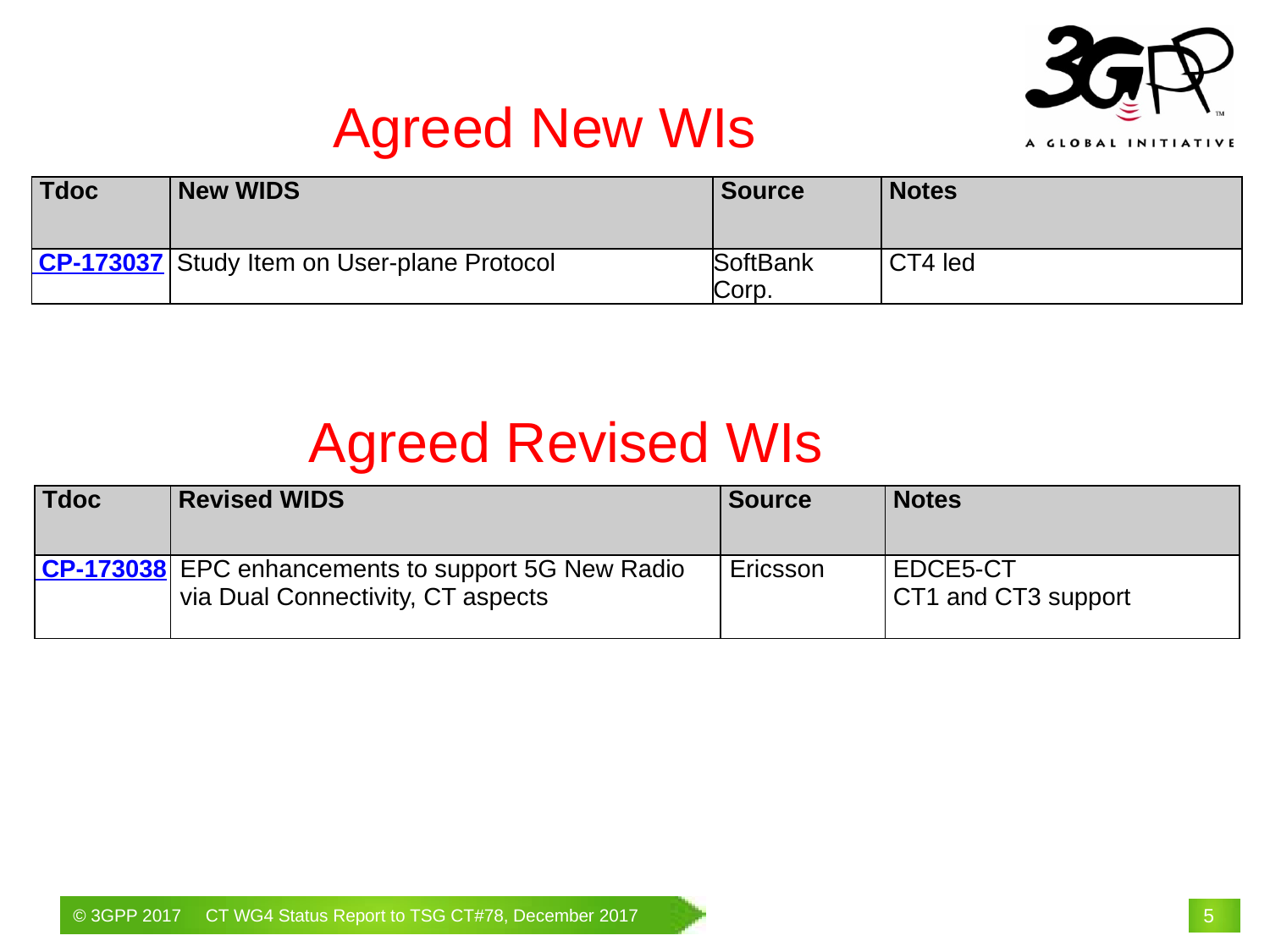

# Agreed New WIs
| Tdoc | New WIDS | Source | Notes |
| --- | --- | --- | --- |
| CP-173037 | Study Item on User-plane Protocol | SoftBank Corp. | CT4 led |

Agreed Revised WIs

| Tdoc | Revised WIDS | Source | Notes |
| --- | --- | --- | --- |
| CP-173038 | EPC enhancements to support 5G New Radio via Dual Connectivity, CT aspects | Ericsson | EDCE5-CT CT1 and CT3 support |